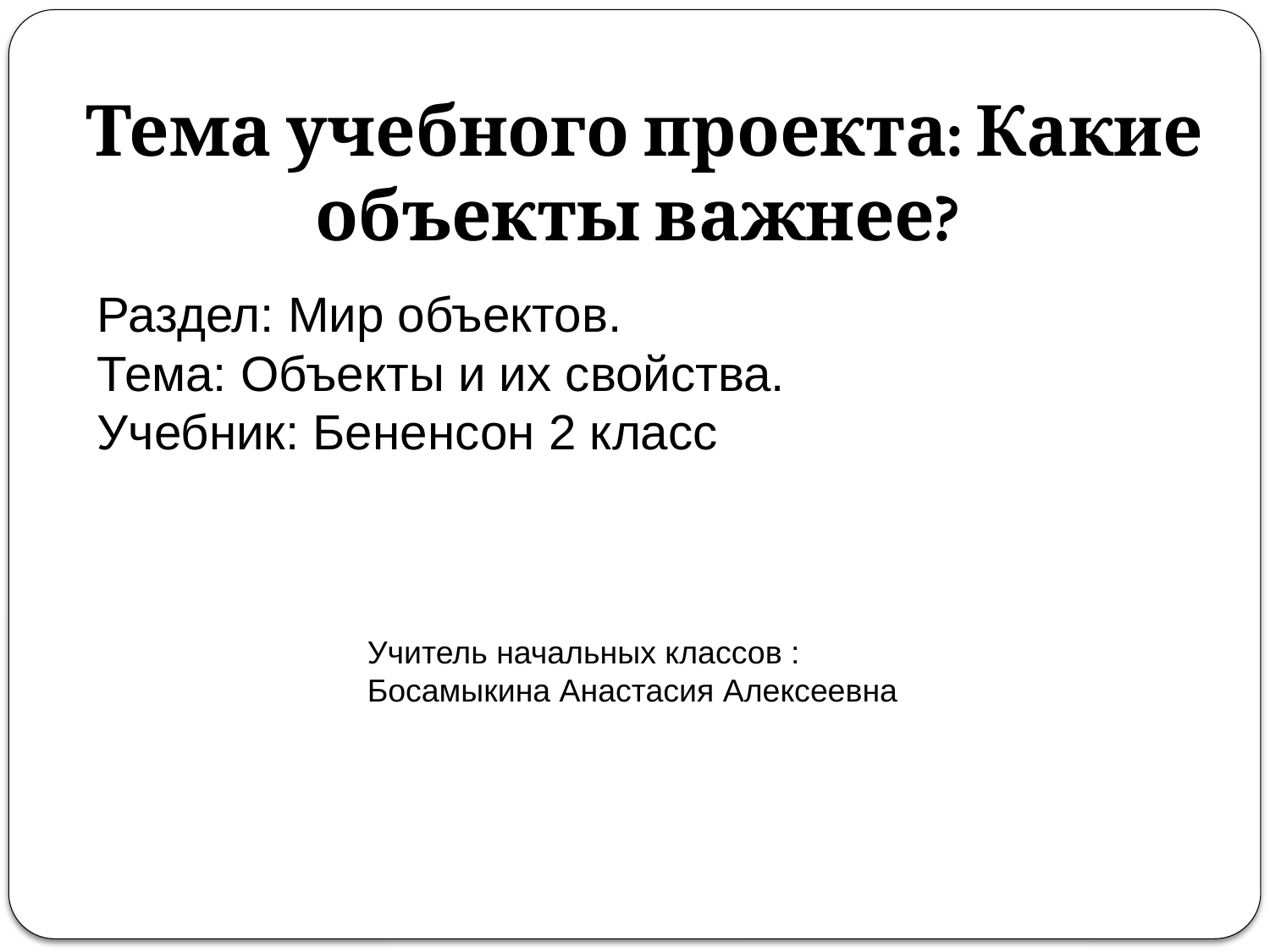

Тема учебного проекта: Какие объекты важнее?
Раздел: Мир объектов.
Тема: Объекты и их свойства.
Учебник: Бененсон 2 класс
Учитель начальных классов :
Босамыкина Анастасия Алексеевна